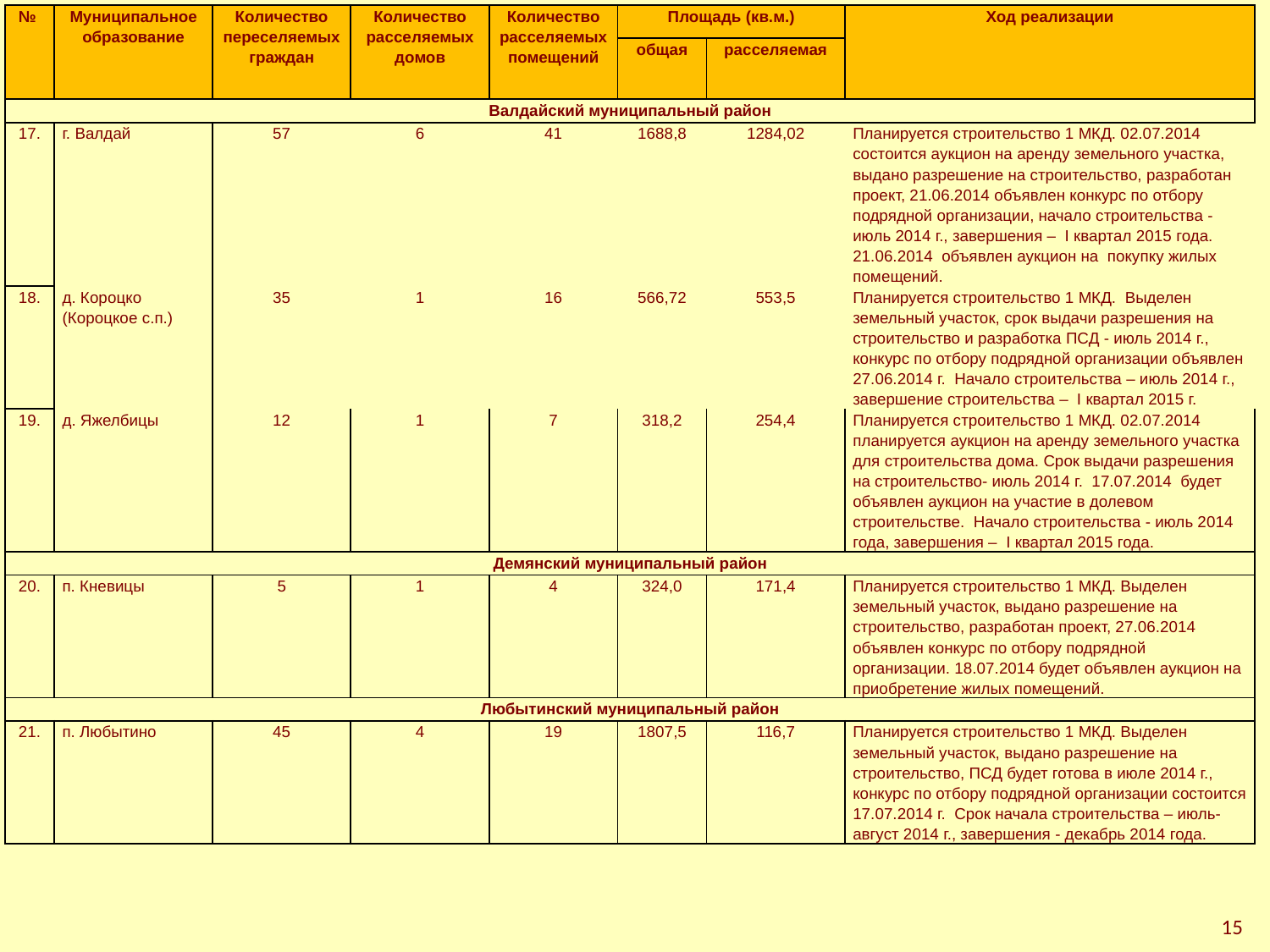

| № | Муниципальное образование | Количество переселяемых граждан | Количество расселяемых домов | Количество расселяемых помещений | Площадь (кв.м.) |  | Ход реализации |
| --- | --- | --- | --- | --- | --- | --- | --- |
|  |  |  |  |  | общая | расселяемая |  |
| Валдайский муниципальный район |  |  |  |  |  |  |  |
| 17. | г. Валдай | 57 | 6 | 41 | 1688,8 | 1284,02 | Планируется строительство 1 МКД. 02.07.2014 состоится аукцион на аренду земельного участка, выдано разрешение на строительство, разработан проект, 21.06.2014 объявлен конкурс по отбору подрядной организации, начало строительства - июль 2014 г., завершения – I квартал 2015 года. 21.06.2014 объявлен аукцион на покупку жилых помещений. |
| 18. | д. Короцко (Короцкое с.п.) | 35 | 1 | 16 | 566,72 | 553,5 | Планируется строительство 1 МКД. Выделен земельный участок, срок выдачи разрешения на строительство и разработка ПСД - июль 2014 г., конкурс по отбору подрядной организации объявлен 27.06.2014 г. Начало строительства – июль 2014 г., завершение строительства – I квартал 2015 г. |
| 19. | д. Яжелбицы | 12 | 1 | 7 | 318,2 | 254,4 | Планируется строительство 1 МКД. 02.07.2014 планируется аукцион на аренду земельного участка для строительства дома. Срок выдачи разрешения на строительство- июль 2014 г. 17.07.2014 будет объявлен аукцион на участие в долевом строительстве. Начало строительства - июль 2014 года, завершения – I квартал 2015 года. |
| Демянский муниципальный район |  |  |  |  |  |  |  |
| 20. | п. Кневицы | 5 | 1 | 4 | 324,0 | 171,4 | Планируется строительство 1 МКД. Выделен земельный участок, выдано разрешение на строительство, разработан проект, 27.06.2014 объявлен конкурс по отбору подрядной организации. 18.07.2014 будет объявлен аукцион на приобретение жилых помещений. |
| Любытинский муниципальный район |  |  |  |  |  |  |  |
| 21. | п. Любытино | 45 | 4 | 19 | 1807,5 | 116,7 | Планируется строительство 1 МКД. Выделен земельный участок, выдано разрешение на строительство, ПСД будет готова в июле 2014 г., конкурс по отбору подрядной организации состоится 17.07.2014 г. Срок начала строительства – июль-август 2014 г., завершения - декабрь 2014 года. |
15